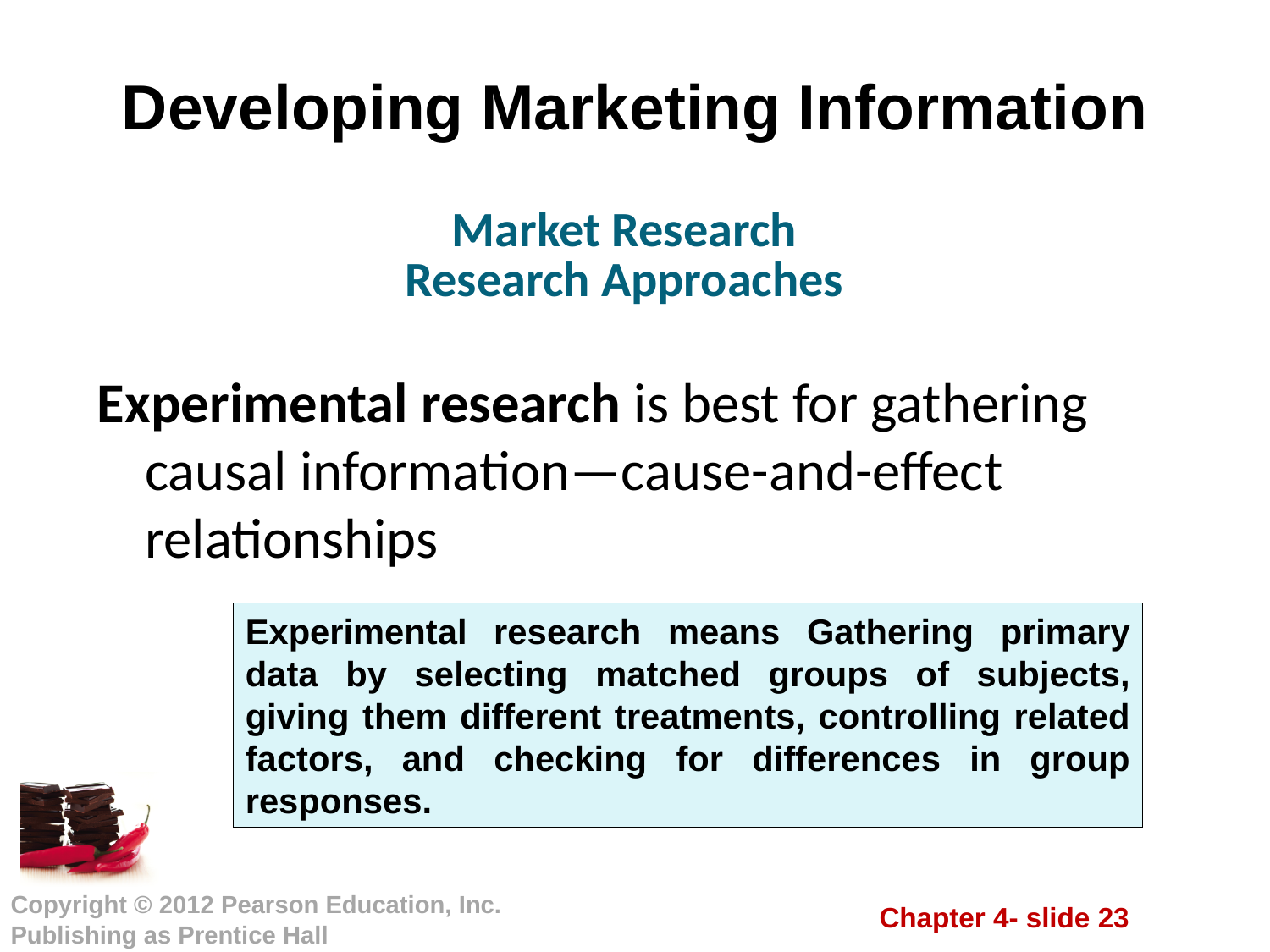

# Developing Marketing Information
Market Research
Research Approaches
Experimental research is best for gathering causal information—cause-and-effect relationships

Experimental research means Gathering primary data by selecting matched groups of subjects, giving them different treatments, controlling related factors, and checking for differences in group responses.